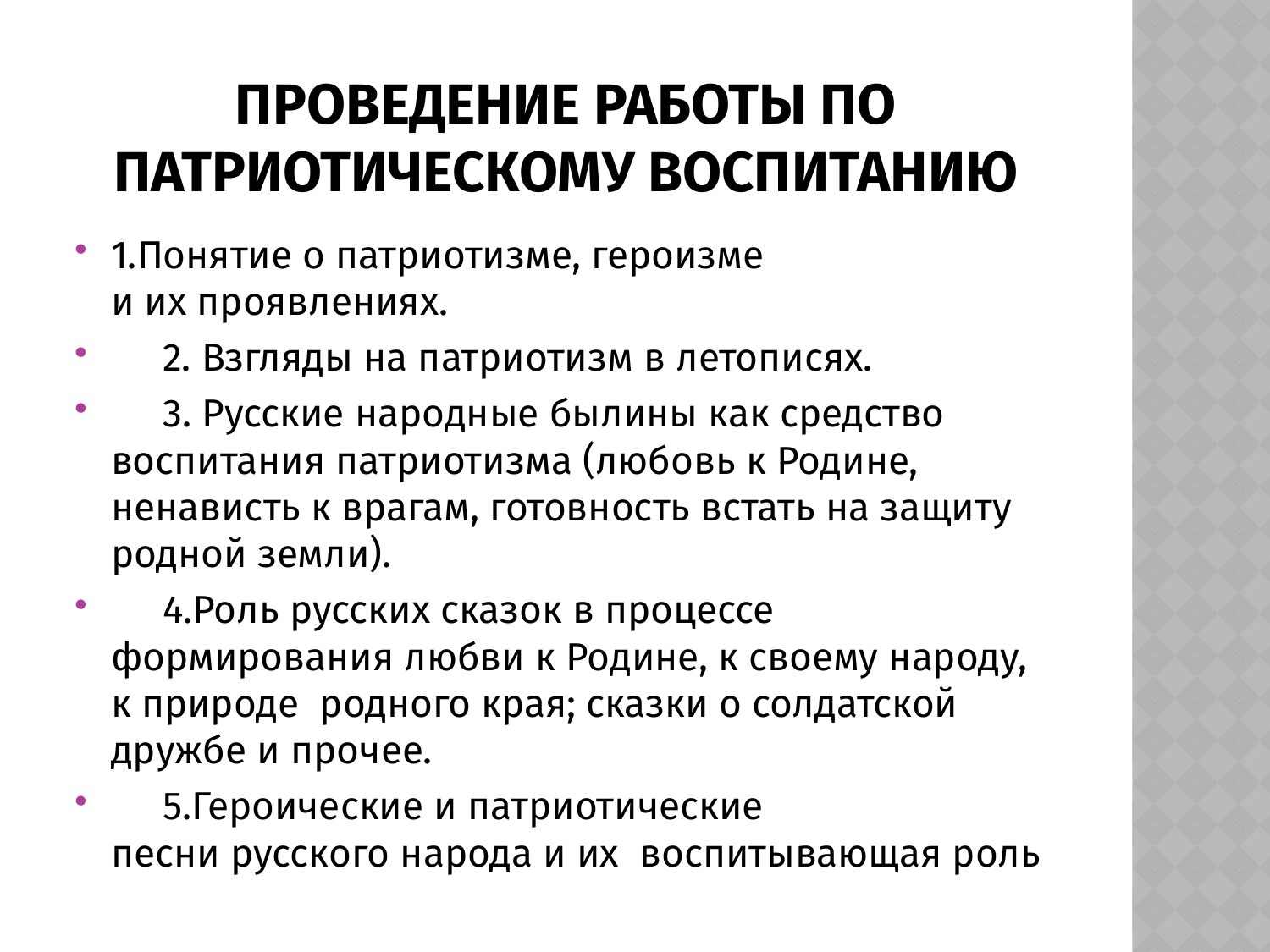

# Проведение работы по патриотическому воспитанию
1.Понятие о патриотизме, героизме  и их проявлениях.
     2. Взгляды на патриотизм в летописях.
     3. Русские народные былины как средство воспитания патриотизма (любовь к Родине, ненависть к врагам, готовность встать на защиту родной земли).
     4.Роль русских сказок в процессе  формирования любви к Родине, к своему народу, к природе  родного края; сказки о солдатской дружбе и прочее.
     5.Героические и патриотические  песни русского народа и их  воспитывающая роль